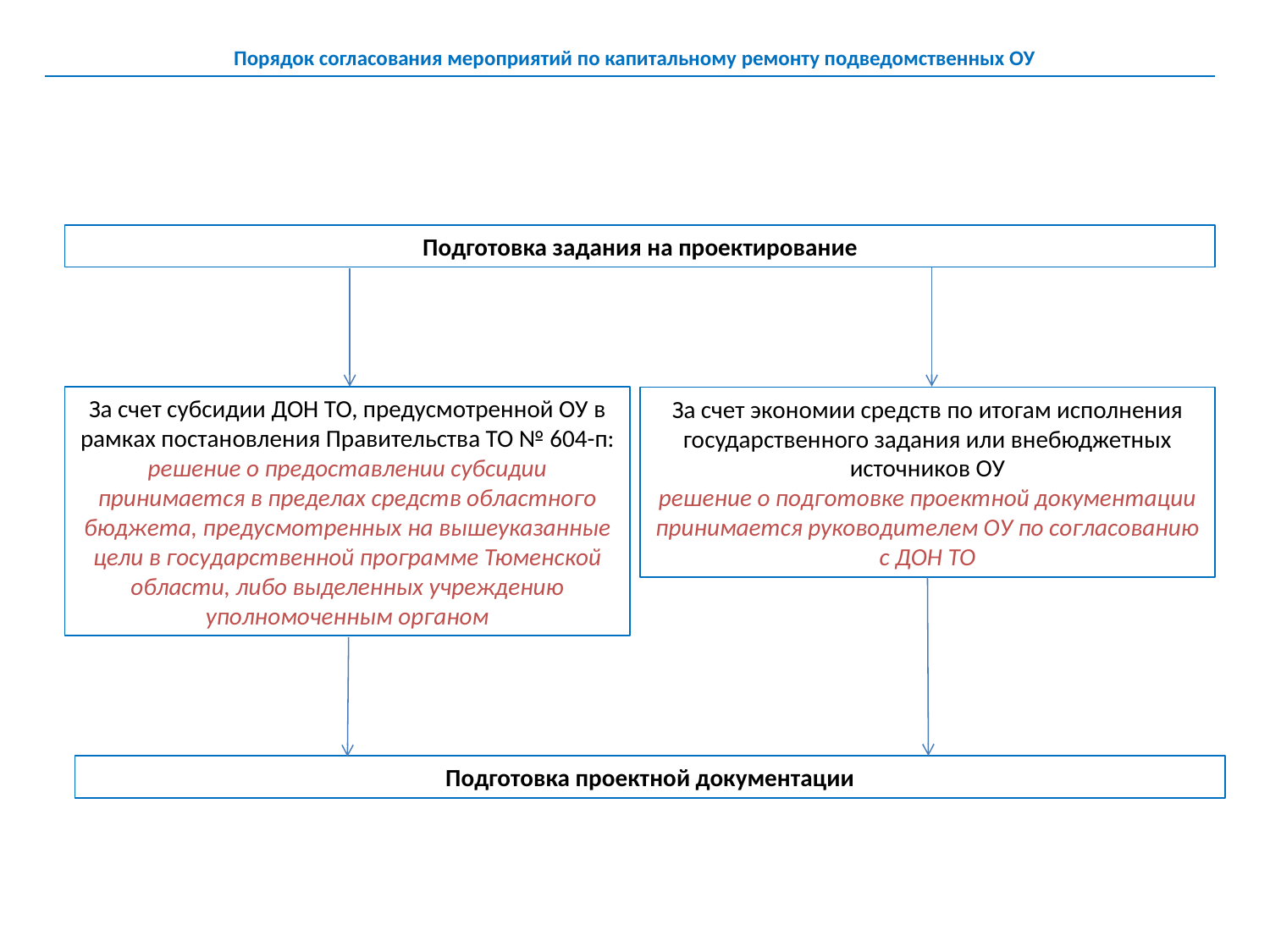

# Порядок согласования мероприятий по капитальному ремонту подведомственных ОУ
Подготовка задания на проектирование
За счет субсидии ДОН ТО, предусмотренной ОУ в рамках постановления Правительства ТО № 604-п:
решение о предоставлении субсидии принимается в пределах средств областного бюджета, предусмотренных на вышеуказанные цели в государственной программе Тюменской области, либо выделенных учреждению уполномоченным органом
За счет экономии средств по итогам исполнения государственного задания или внебюджетных источников ОУ
решение о подготовке проектной документации принимается руководителем ОУ по согласованию с ДОН ТО
Подготовка проектной документации